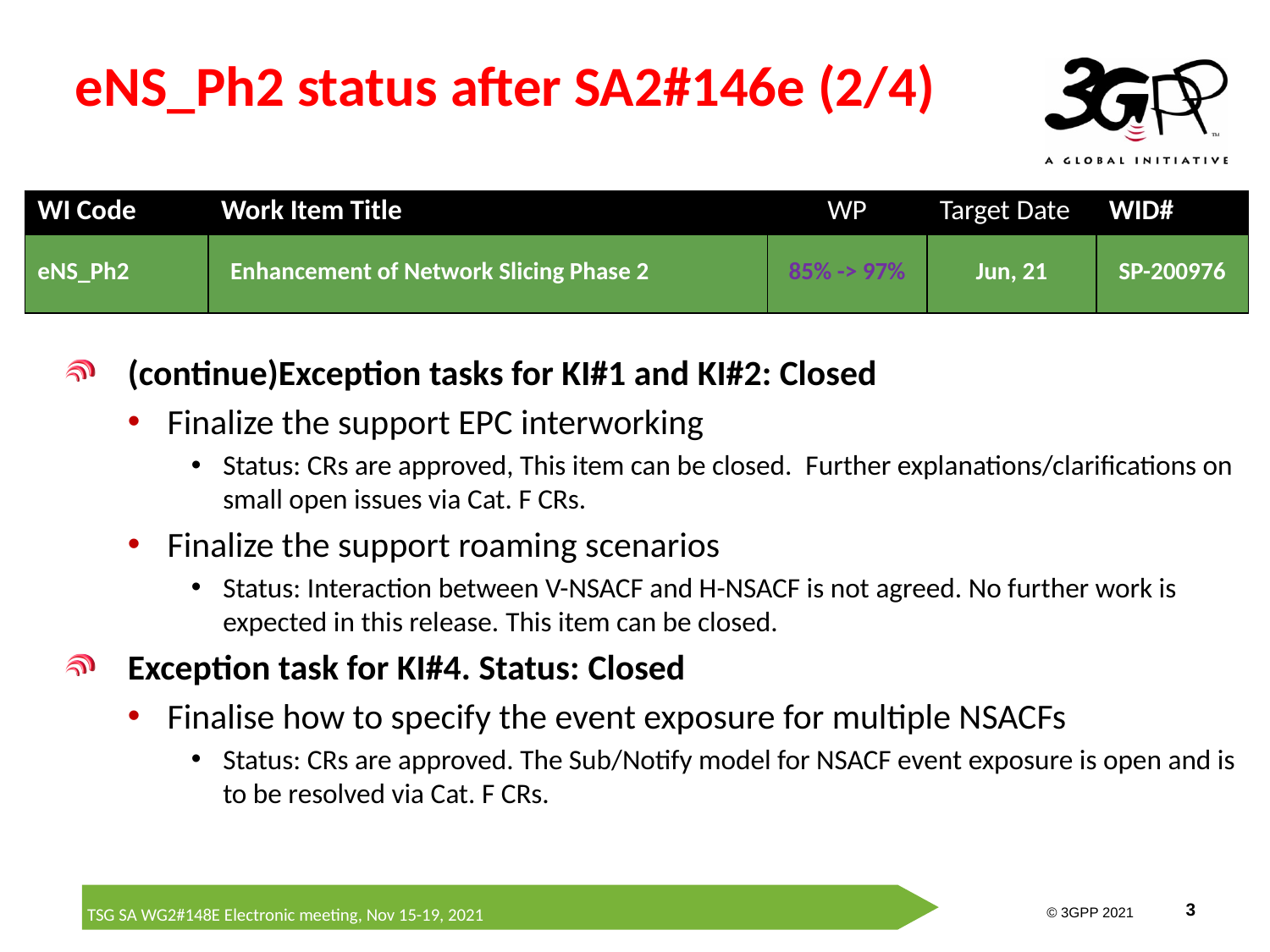

# eNS_Ph2 status after SA2#146e (2/4)
| WI Code | Work Item Title | WP | Target Date | WID# |
| --- | --- | --- | --- | --- |
| eNS\_Ph2 | Enhancement of Network Slicing Phase 2 | 85% -> 97% | Jun, 21 | SP-200976 |
(continue)Exception tasks for KI#1 and KI#2: Closed
Finalize the support EPC interworking
Status: CRs are approved, This item can be closed.  Further explanations/clarifications on small open issues via Cat. F CRs.
Finalize the support roaming scenarios
Status: Interaction between V-NSACF and H-NSACF is not agreed. No further work is expected in this release. This item can be closed.
Exception task for KI#4. Status: Closed
Finalise how to specify the event exposure for multiple NSACFs
Status: CRs are approved. The Sub/Notify model for NSACF event exposure is open and is to be resolved via Cat. F CRs.